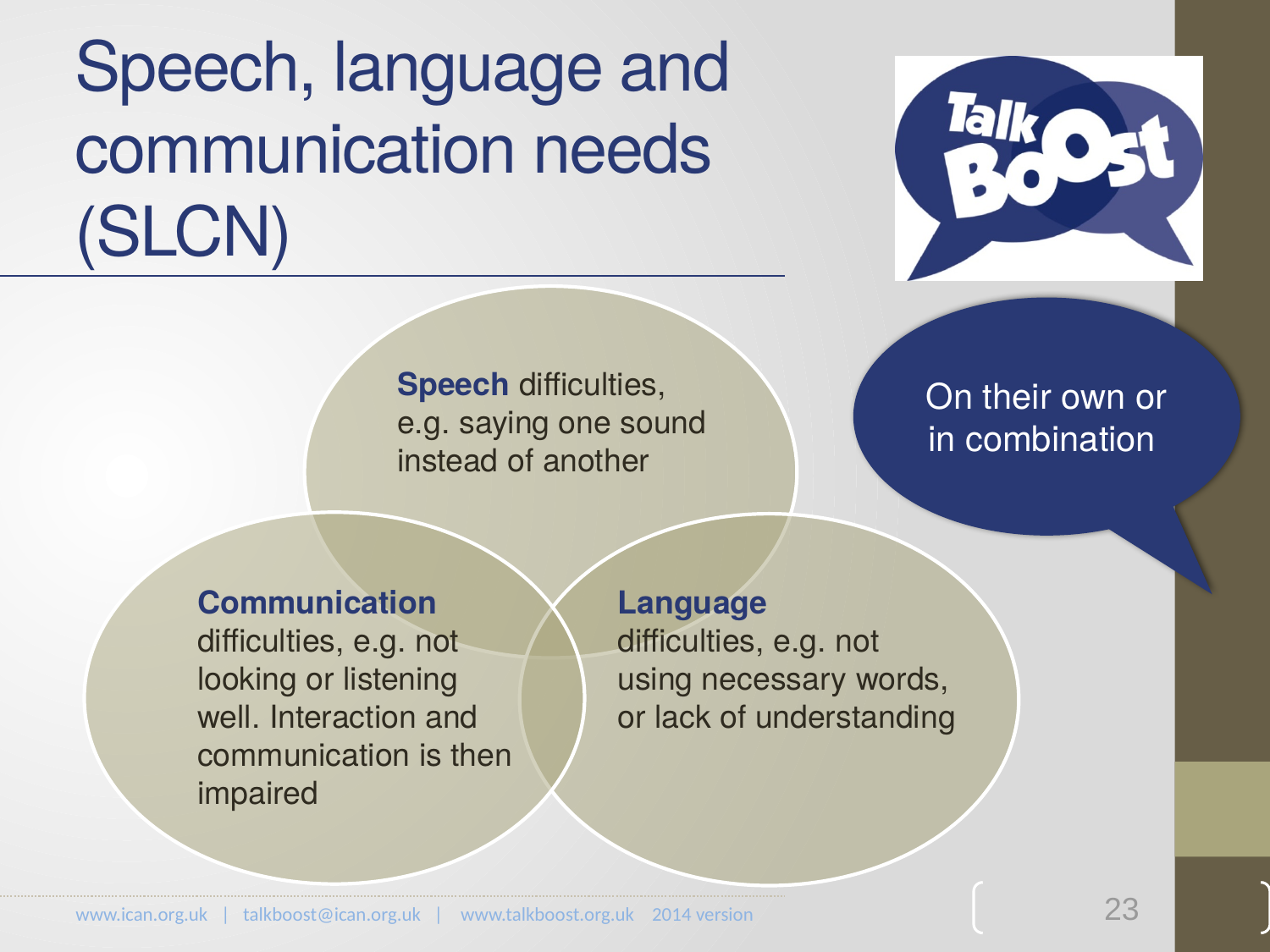

Speech, language and communication needs (SLCN)

On their own or in combination
Speech difficulties,
e.g. saying one sound instead of another
Communication difficulties, e.g. not looking or listening well. Interaction and communication is then impaired
Language
difficulties, e.g. not using necessary words, or lack of understanding

23